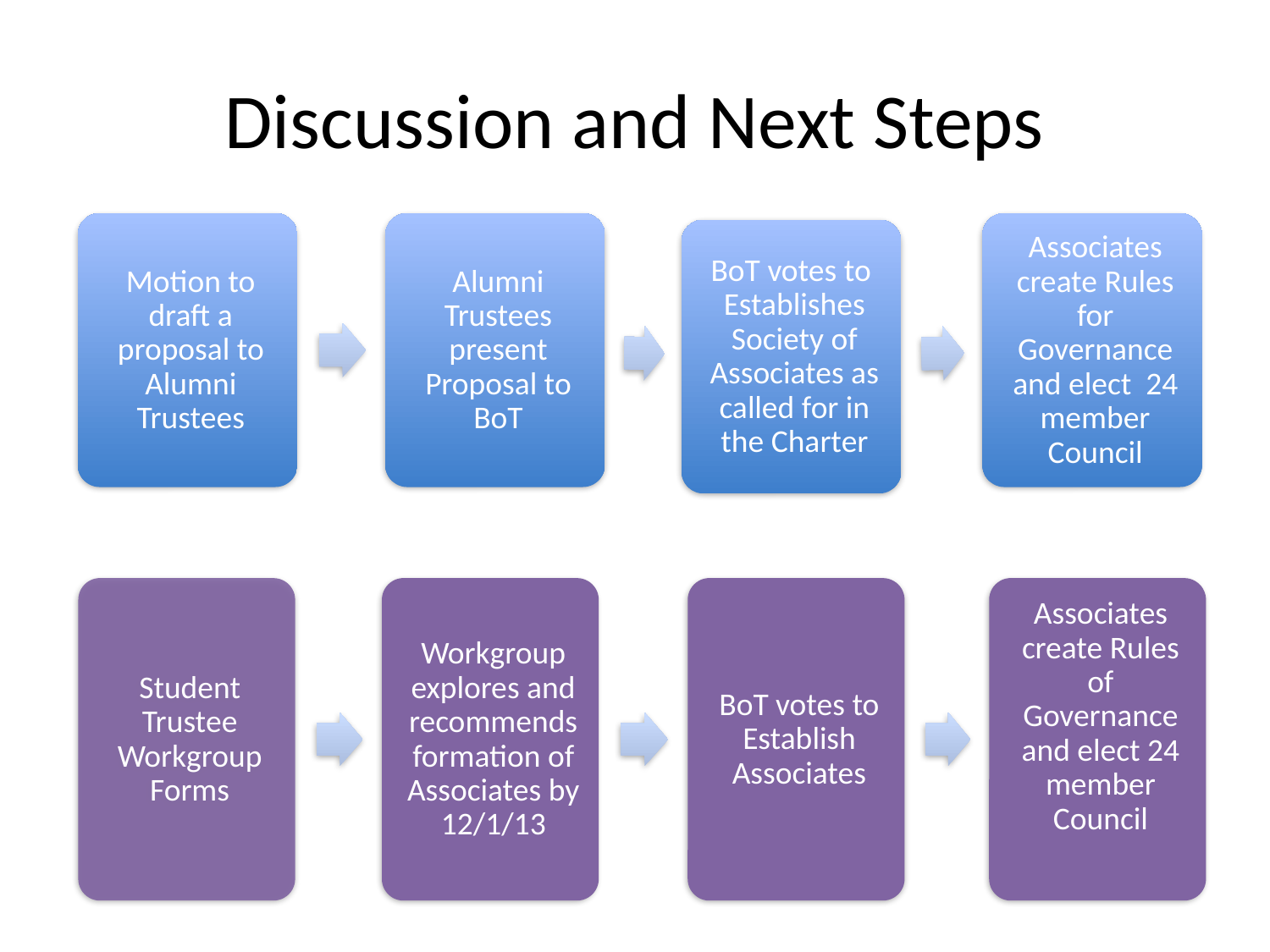

# Discussion and Next Steps
Motion to draft a proposal to Alumni Trustees

Alumni Trustees present Proposal to BoT

BoT votes to  Establishes Society of Associates as called for in the Charter

Associates create Rules for Governance and elect  24 member Council
Student Trustee Workgroup Forms

Workgroup explores and recommends formation of Associates by 12/1/13

BoT votes to Establish Associates

Associates create Rules of Governance and elect 24 member Council